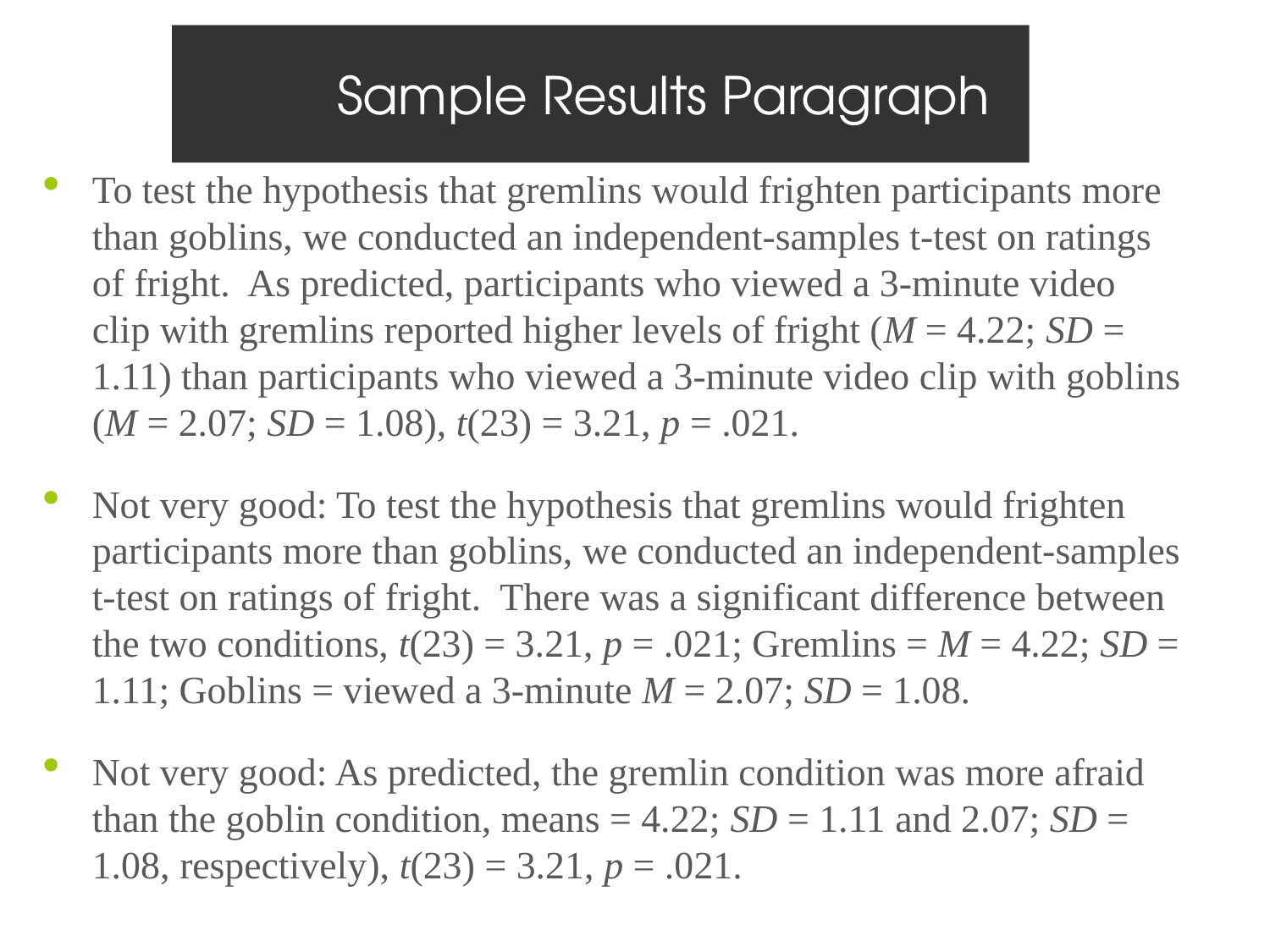

# Sample Results Paragraph
To test the hypothesis that gremlins would frighten participants more than goblins, we conducted an independent-samples t-test on ratings of fright.  As predicted, participants who viewed a 3-minute video clip with gremlins reported higher levels of fright (M = 4.22; SD = 1.11) than participants who viewed a 3-minute video clip with goblins (M = 2.07; SD = 1.08), t(23) = 3.21, p = .021.
Not very good: To test the hypothesis that gremlins would frighten participants more than goblins, we conducted an independent-samples t-test on ratings of fright.  There was a significant difference between the two conditions, t(23) = 3.21, p = .021; Gremlins = M = 4.22; SD = 1.11; Goblins = viewed a 3-minute M = 2.07; SD = 1.08.
Not very good: As predicted, the gremlin condition was more afraid than the goblin condition, means = 4.22; SD = 1.11 and 2.07; SD = 1.08, respectively), t(23) = 3.21, p = .021.